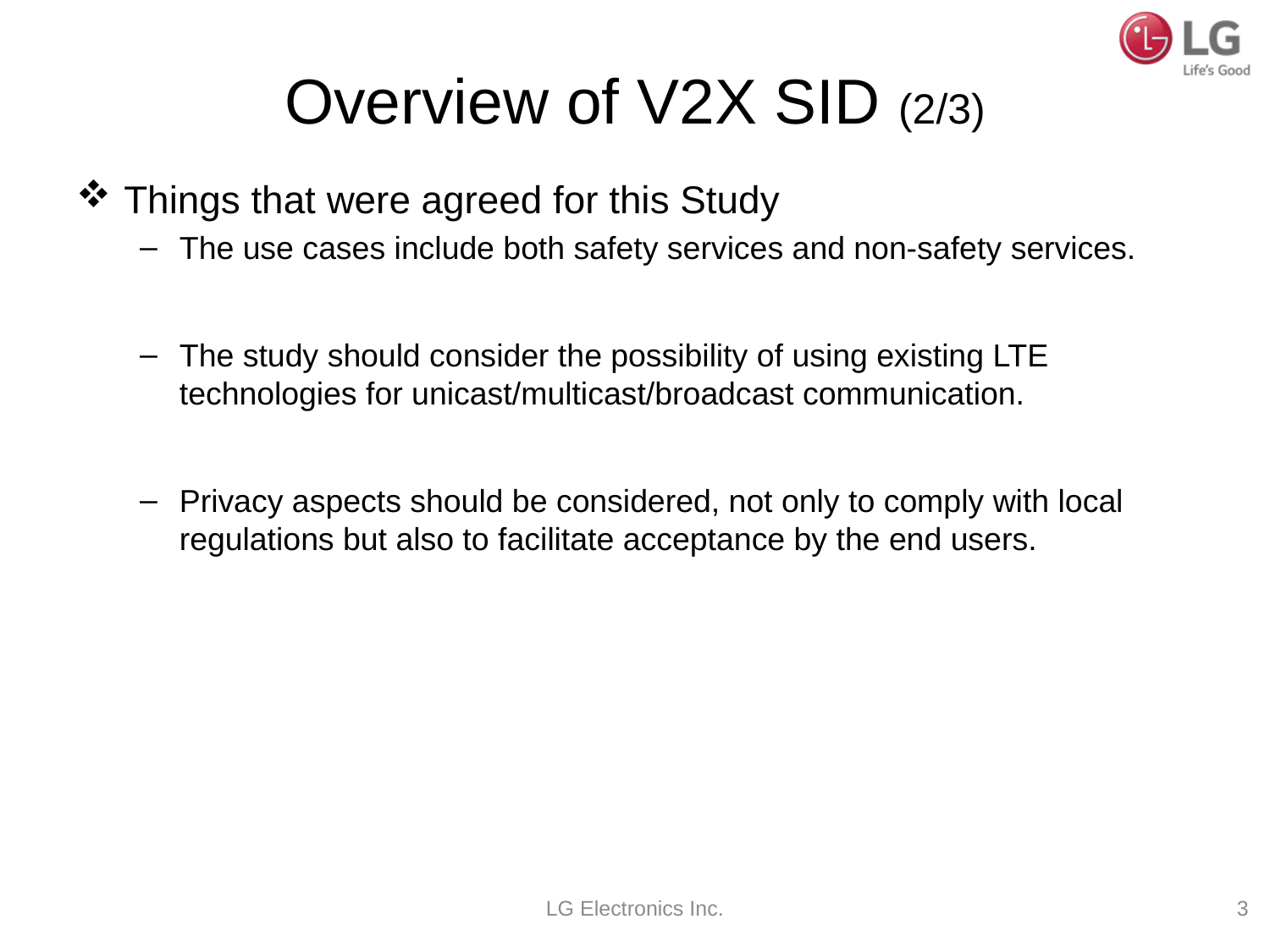

# Overview of V2X SID (2/3)
Things that were agreed for this Study
The use cases include both safety services and non-safety services.

The study should consider the possibility of using existing LTE technologies for unicast/multicast/broadcast communication.

Privacy aspects should be considered, not only to comply with local regulations but also to facilitate acceptance by the end users.

LG Electronics Inc.
3